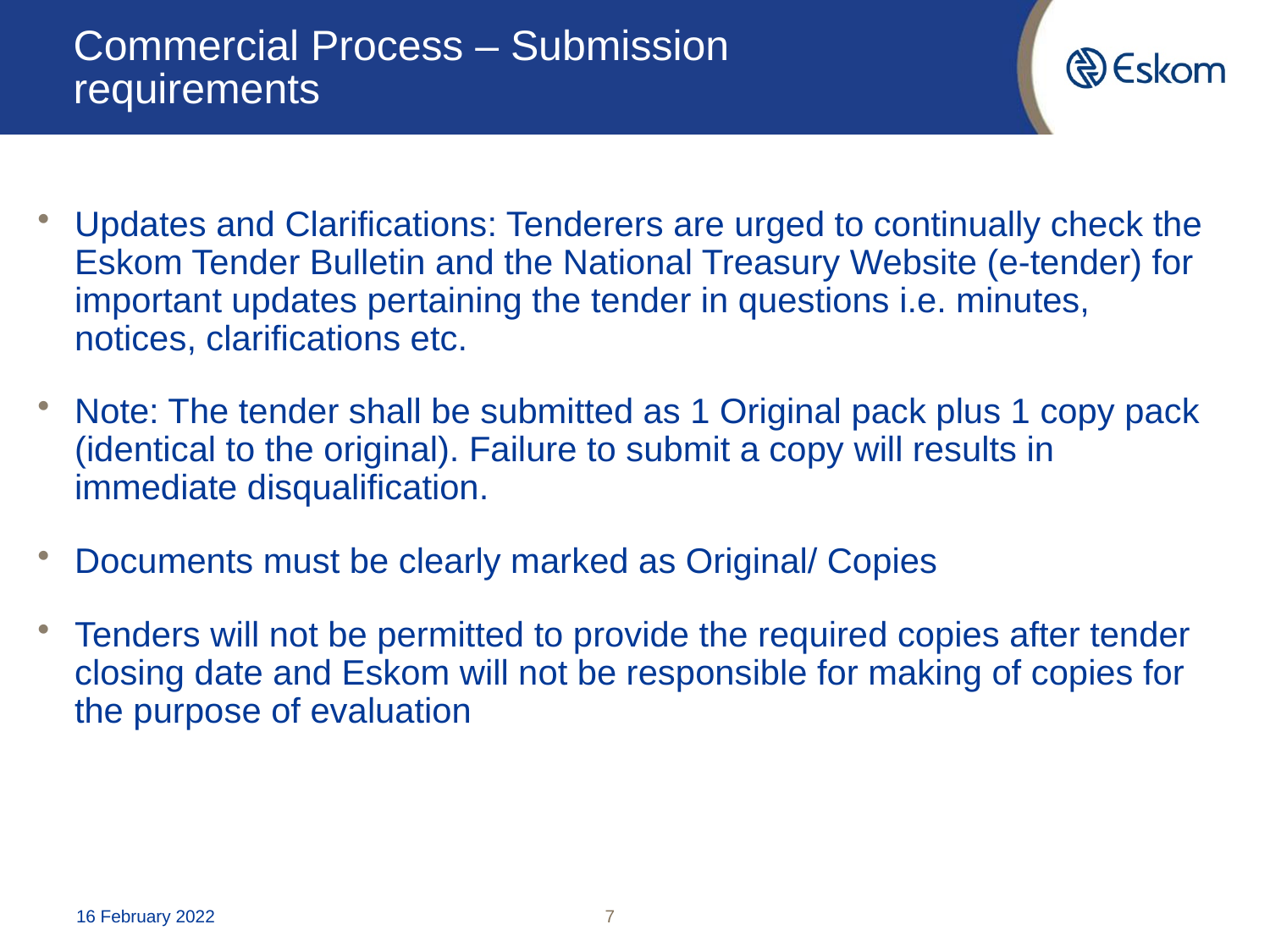

# Commercial Process – Submission requirements
Updates and Clarifications: Tenderers are urged to continually check the Eskom Tender Bulletin and the National Treasury Website (e-tender) for important updates pertaining the tender in questions i.e. minutes, notices, clarifications etc.
Note: The tender shall be submitted as 1 Original pack plus 1 copy pack (identical to the original). Failure to submit a copy will results in immediate disqualification.
Documents must be clearly marked as Original/ Copies
Tenders will not be permitted to provide the required copies after tender closing date and Eskom will not be responsible for making of copies for the purpose of evaluation
16 February 2022
7